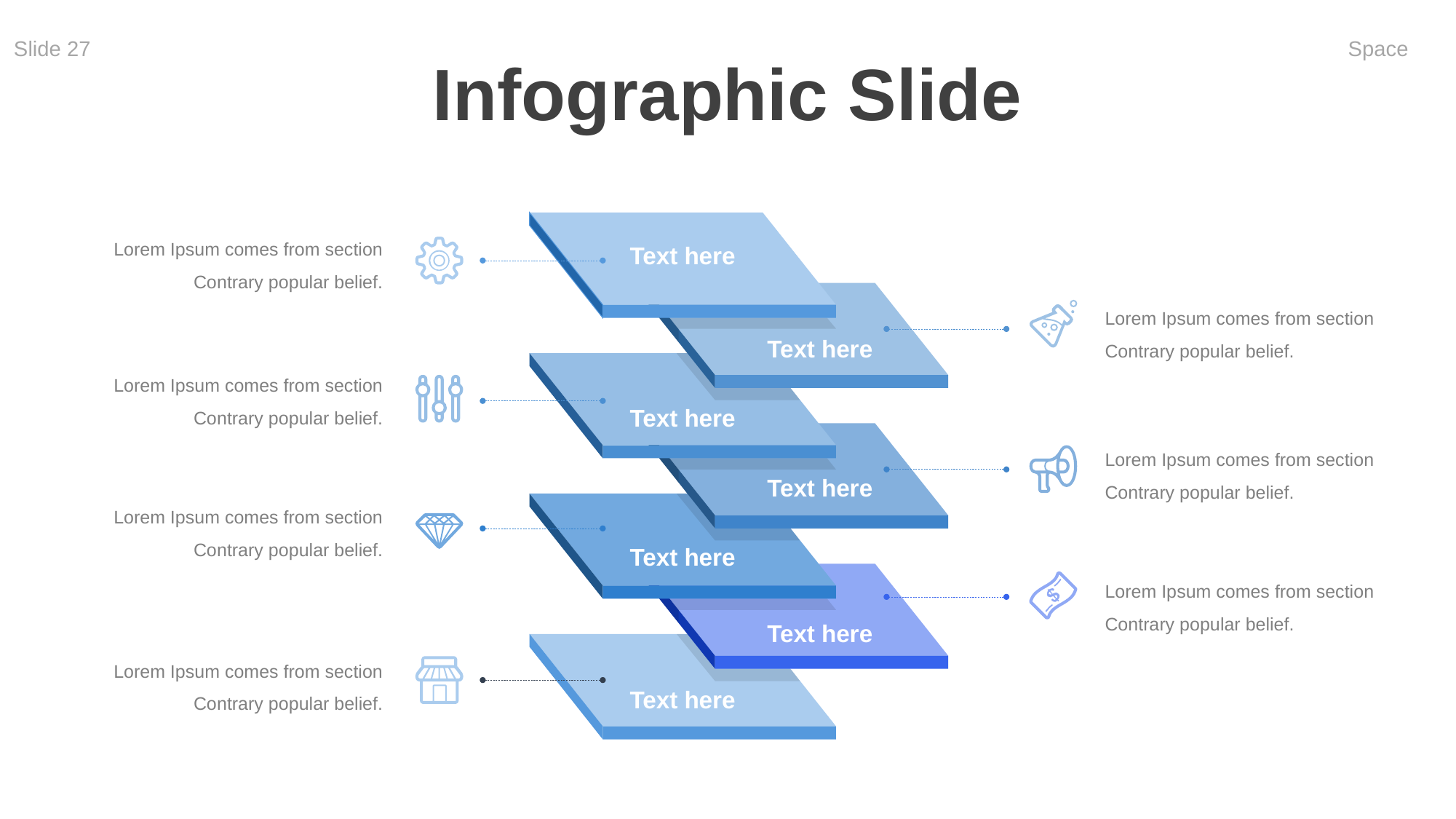

Infographic Slide

Lorem Ipsum comes from section Contrary popular belief.
Text here

Lorem Ipsum comes from section Contrary popular belief.

Text here

Lorem Ipsum comes from section Contrary popular belief.

Text here

Lorem Ipsum comes from section Contrary popular belief.

Text here
Lorem Ipsum comes from section Contrary popular belief.

Text here

Lorem Ipsum comes from section Contrary popular belief.

Text here

Lorem Ipsum comes from section Contrary popular belief.

Text here